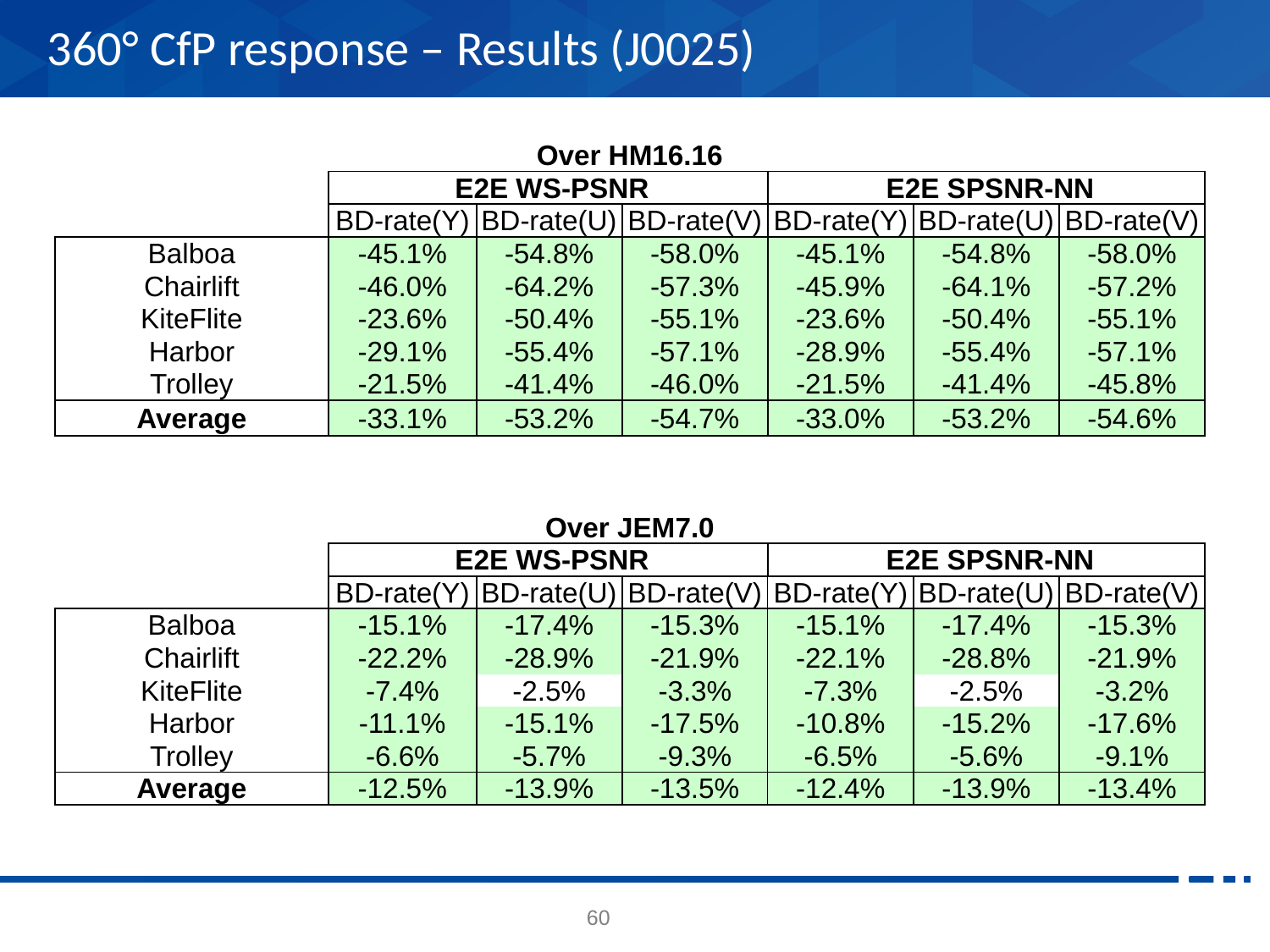

# 360° CfP response – Results (J0025)
| Over HM16.16 |  |  |  |  |  |  |
| --- | --- | --- | --- | --- | --- | --- |
|  | E2E WS-PSNR |  |  | E2E SPSNR-NN |  |  |
|  | BD-rate(Y) | BD-rate(U) | BD-rate(V) | BD-rate(Y) | BD-rate(U) | BD-rate(V) |
| Balboa | -45.1% | -54.8% | -58.0% | -45.1% | -54.8% | -58.0% |
| Chairlift | -46.0% | -64.2% | -57.3% | -45.9% | -64.1% | -57.2% |
| KiteFlite | -23.6% | -50.4% | -55.1% | -23.6% | -50.4% | -55.1% |
| Harbor | -29.1% | -55.4% | -57.1% | -28.9% | -55.4% | -57.1% |
| Trolley | -21.5% | -41.4% | -46.0% | -21.5% | -41.4% | -45.8% |
| Average | -33.1% | -53.2% | -54.7% | -33.0% | -53.2% | -54.6% |
| Over JEM7.0 |  |  |  |  |  |  |
| --- | --- | --- | --- | --- | --- | --- |
|  | E2E WS-PSNR |  |  | E2E SPSNR-NN |  |  |
|  | BD-rate(Y) | BD-rate(U) | BD-rate(V) | BD-rate(Y) | BD-rate(U) | BD-rate(V) |
| Balboa | -15.1% | -17.4% | -15.3% | -15.1% | -17.4% | -15.3% |
| Chairlift | -22.2% | -28.9% | -21.9% | -22.1% | -28.8% | -21.9% |
| KiteFlite | -7.4% | -2.5% | -3.3% | -7.3% | -2.5% | -3.2% |
| Harbor | -11.1% | -15.1% | -17.5% | -10.8% | -15.2% | -17.6% |
| Trolley | -6.6% | -5.7% | -9.3% | -6.5% | -5.6% | -9.1% |
| Average | -12.5% | -13.9% | -13.5% | -12.4% | -13.9% | -13.4% |